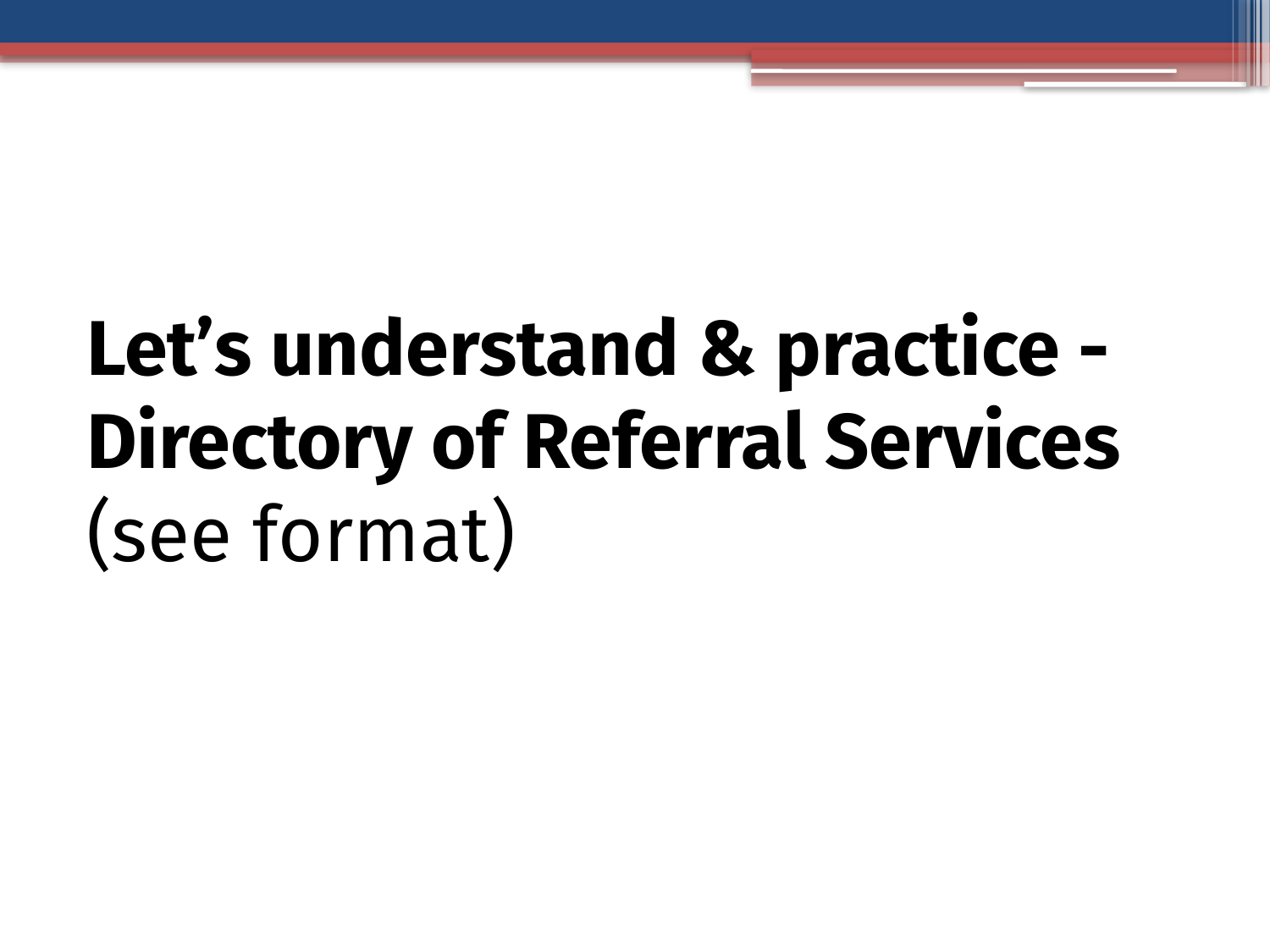

Let’s understand & practice - Directory of Referral Services
(see format)

#